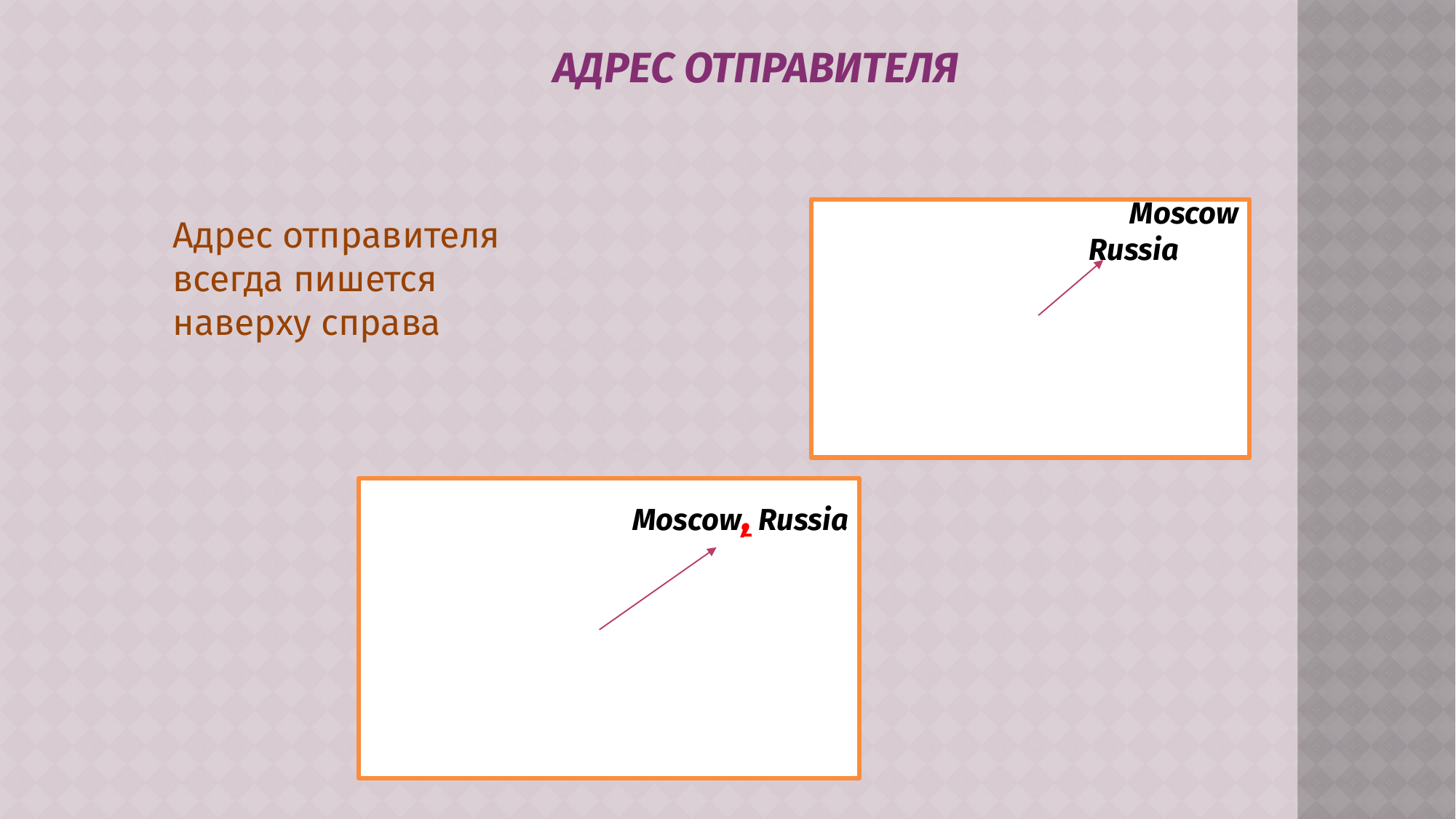

АДРЕС ОТПРАВИТЕЛЯ

Адрес отправителя
всегда пишется наверху справа
                                            Moscow
                              Russia

                  Moscow, Russia